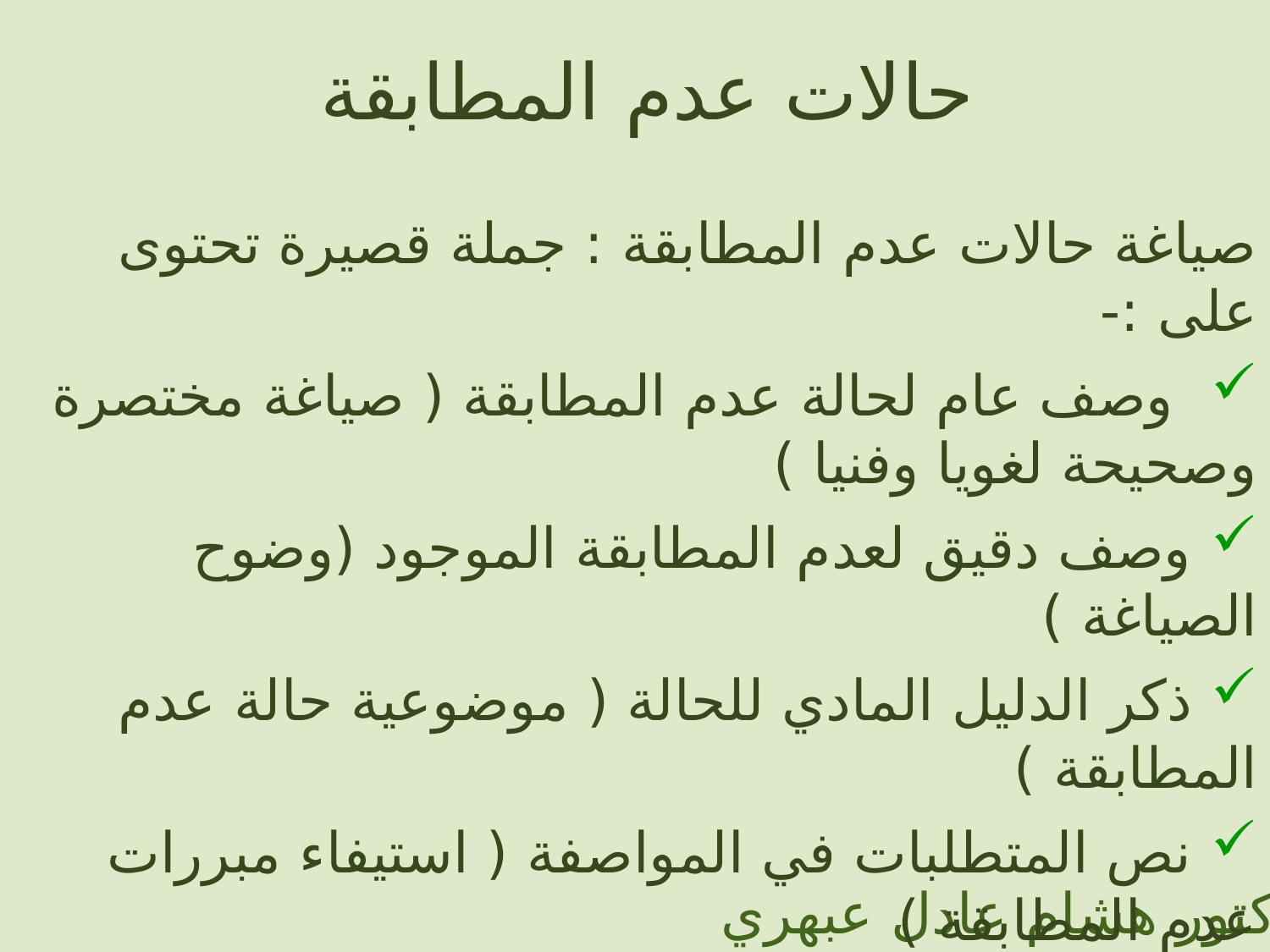

حالات عدم المطابقة
صياغة حالات عدم المطابقة : جملة قصيرة تحتوى على :-
  وصف عام لحالة عدم المطابقة ( صياغة مختصرة وصحيحة لغويا وفنيا )
 وصف دقيق لعدم المطابقة الموجود (وضوح الصياغة )
 ذكر الدليل المادي للحالة ( موضوعية حالة عدم المطابقة )
 نص المتطلبات في المواصفة ( استيفاء مبررات عدم المطابقة )
الدكتور هشام عادل عبهري